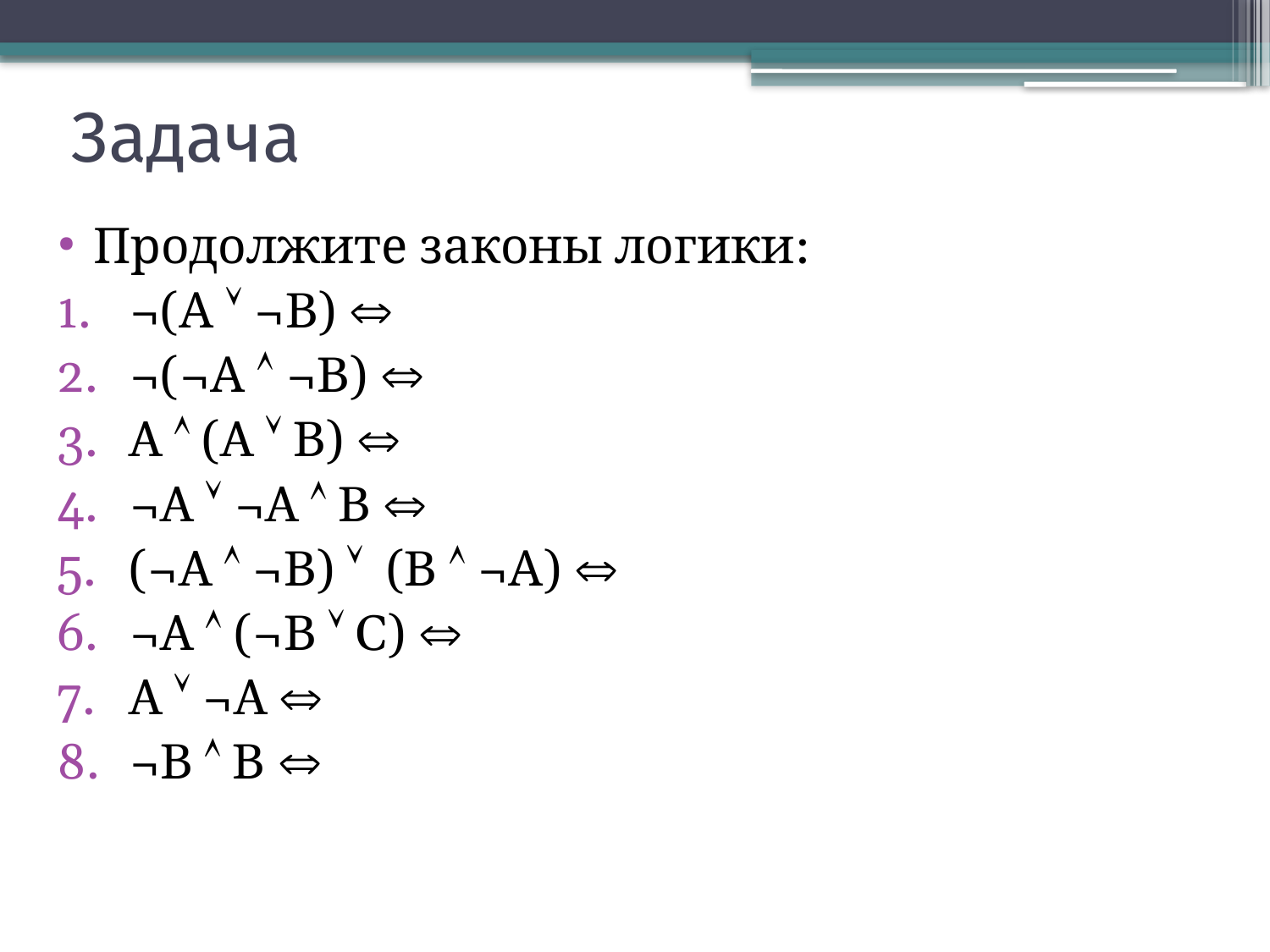

# Задача
Продолжите законы логики:
¬(А ∨ ¬B) ⇔
¬(¬А ∧ ¬B) ⇔
A ∧ (A ∨ B) ⇔
¬A ∨ ¬A ∧ B ⇔
(¬A ∧ ¬B) ∨  (B ∧ ¬А) ⇔
¬A ∧ (¬B ∨ C) ⇔
A ∨ ¬A ⇔
¬B ∧ B ⇔